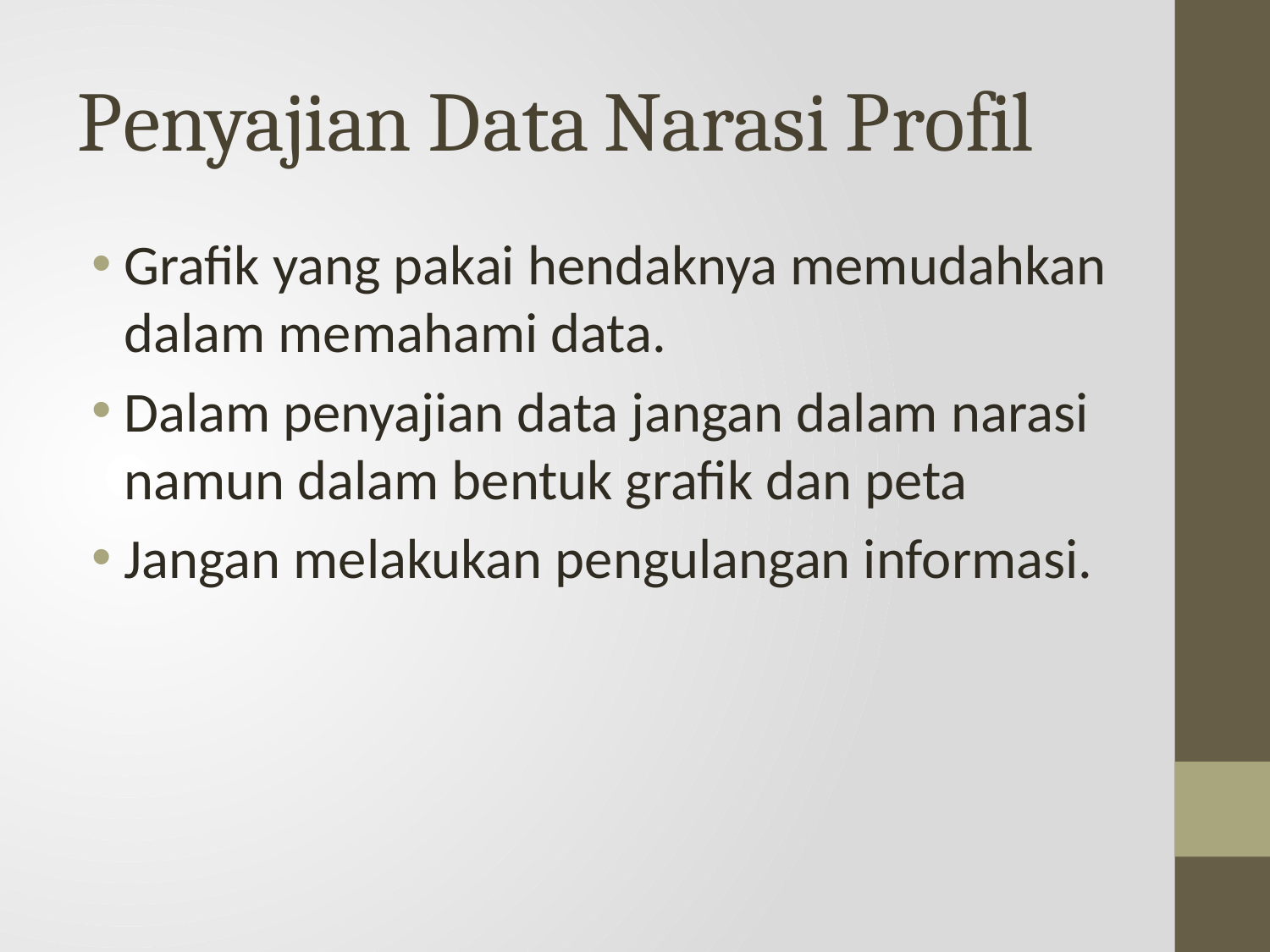

# Penyajian Data Narasi Profil
Grafik yang pakai hendaknya memudahkan dalam memahami data.
Dalam penyajian data jangan dalam narasi namun dalam bentuk grafik dan peta
Jangan melakukan pengulangan informasi.